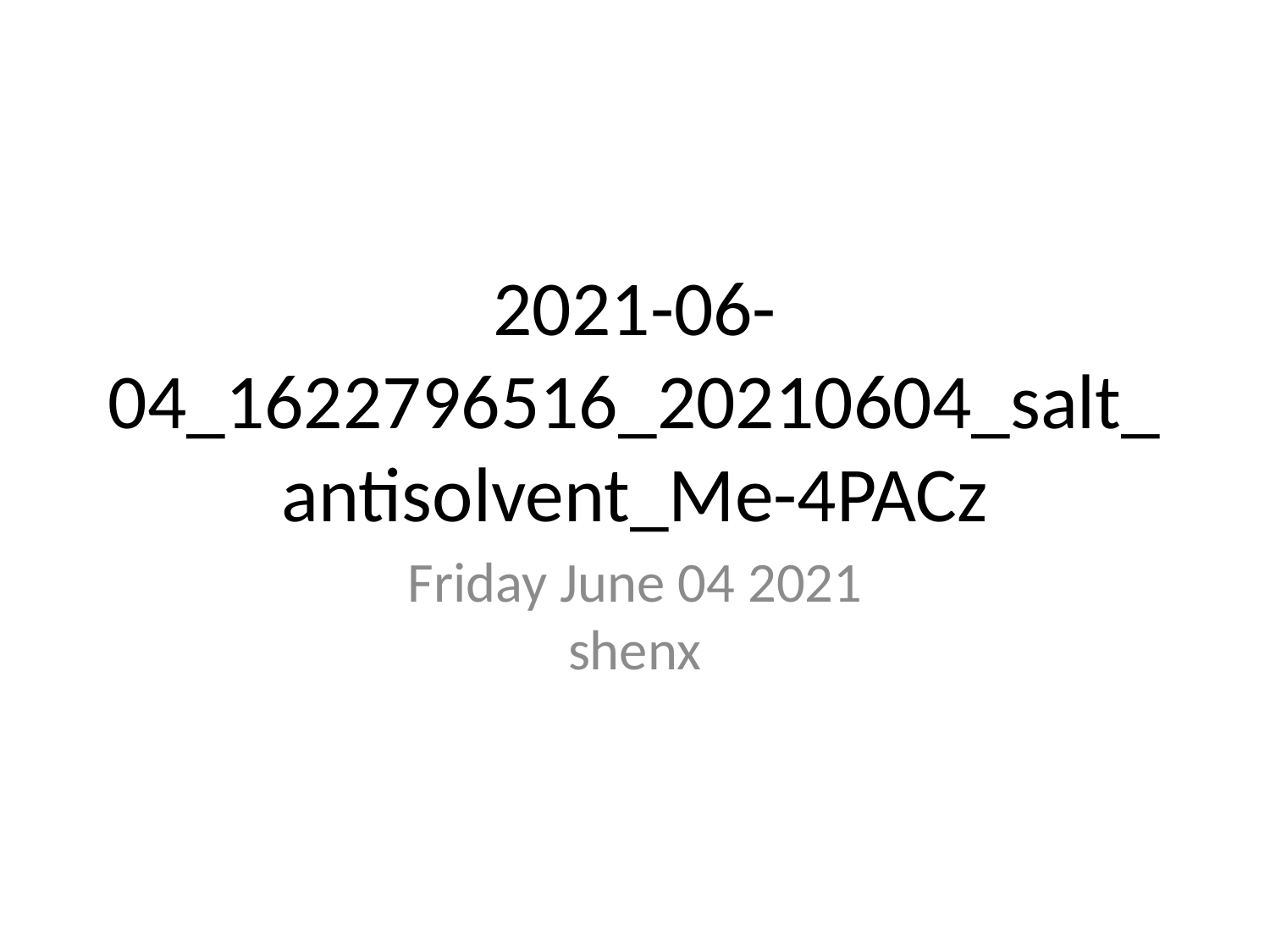

# 2021-06-04_1622796516_20210604_salt_antisolvent_Me-4PACz
Friday June 04 2021
shenx